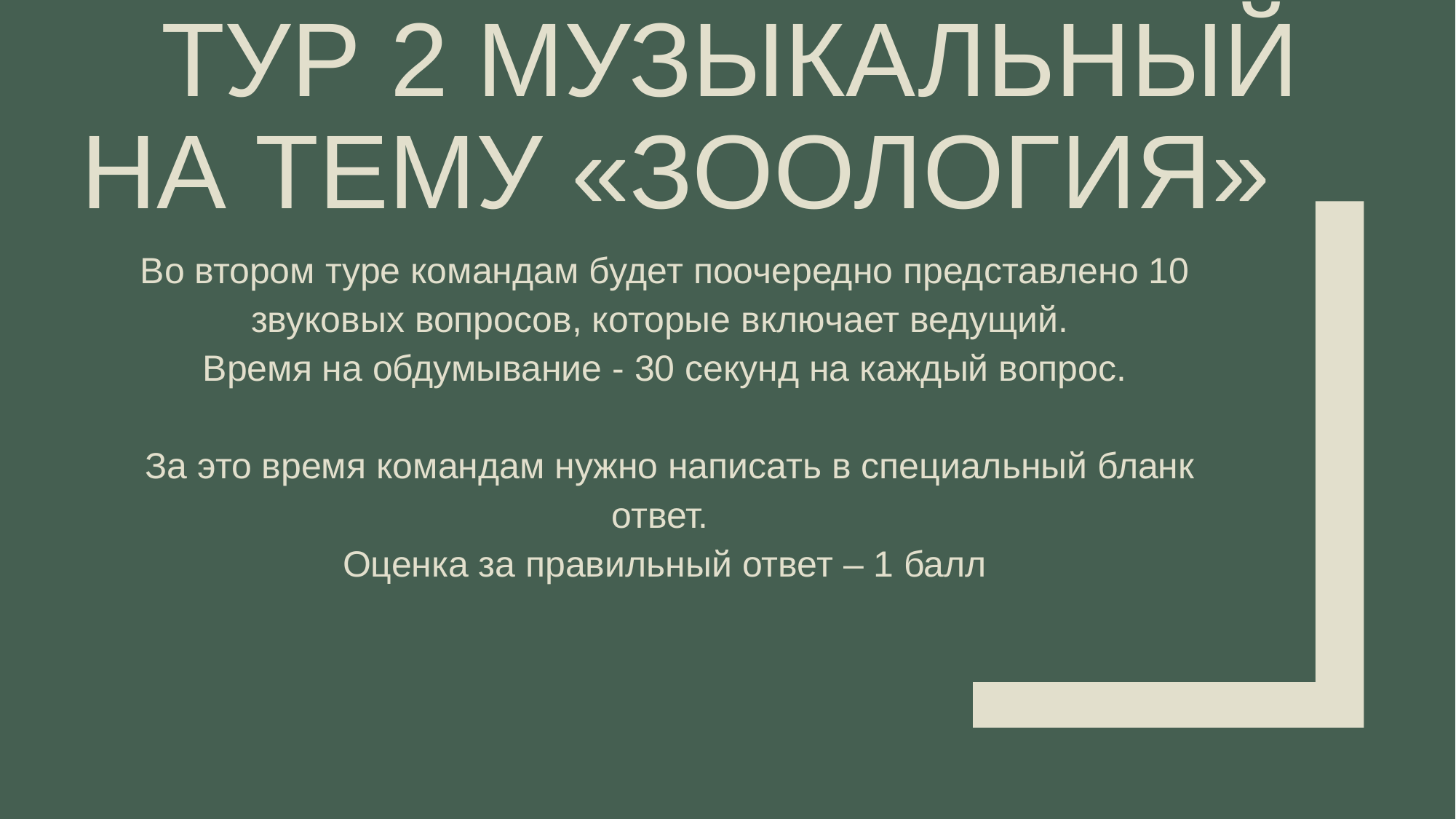

# Тур 2 МУЗЫКАЛЬНЫЙ на тему «ЗООЛОГИЯ»
Во втором туре командам будет поочередно представлено 10 звуковых вопросов, которые включает ведущий.
Время на обдумывание - 30 секунд на каждый вопрос.

 За это время командам нужно написать в специальный бланк ответ.
Оценка за правильный ответ – 1 балл